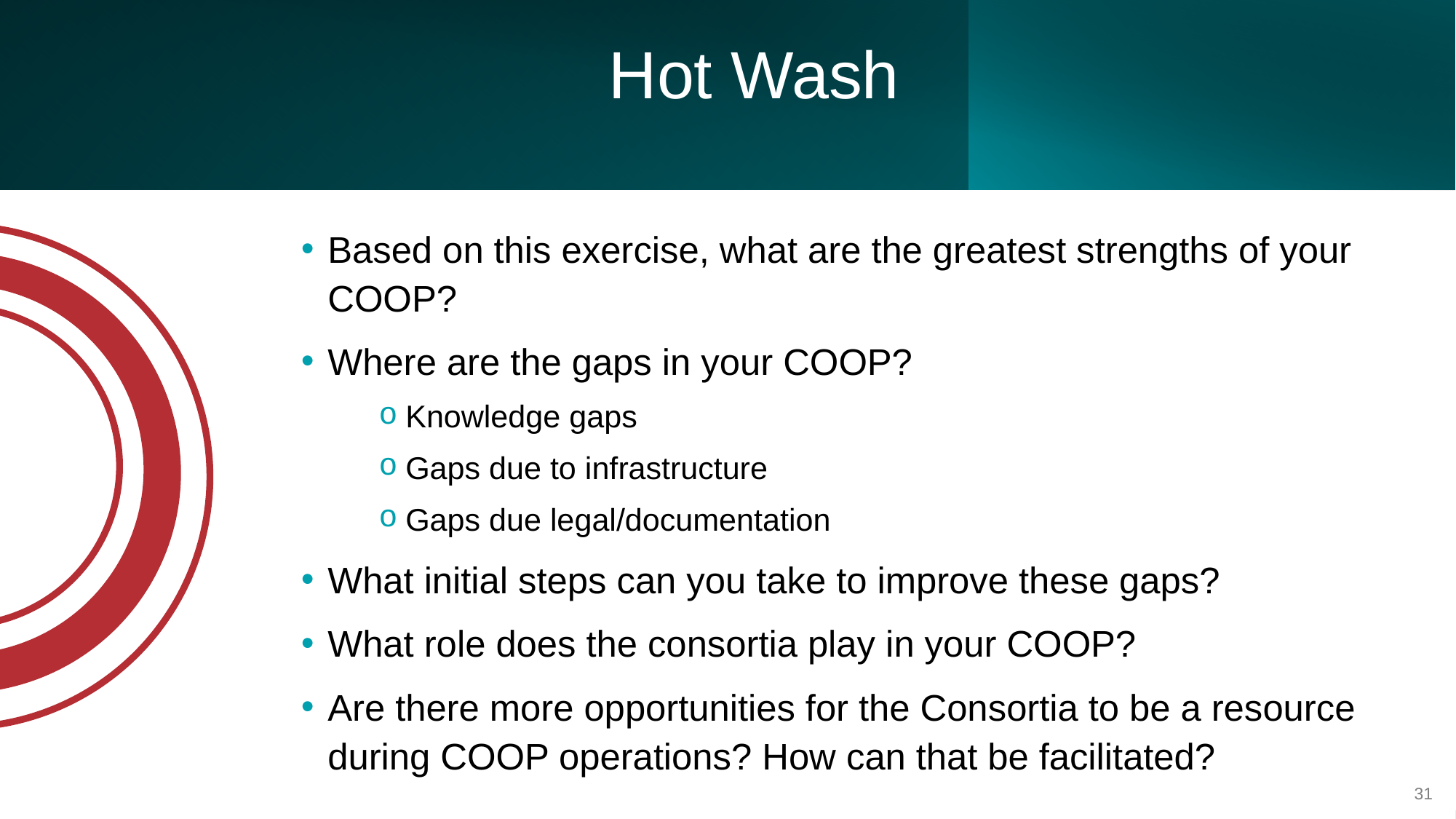

# Hot Wash
Based on this exercise, what are the greatest strengths of your COOP?
Where are the gaps in your COOP?
Knowledge gaps
Gaps due to infrastructure
Gaps due legal/documentation
What initial steps can you take to improve these gaps?
What role does the consortia play in your COOP?
Are there more opportunities for the Consortia to be a resource during COOP operations? How can that be facilitated?

31